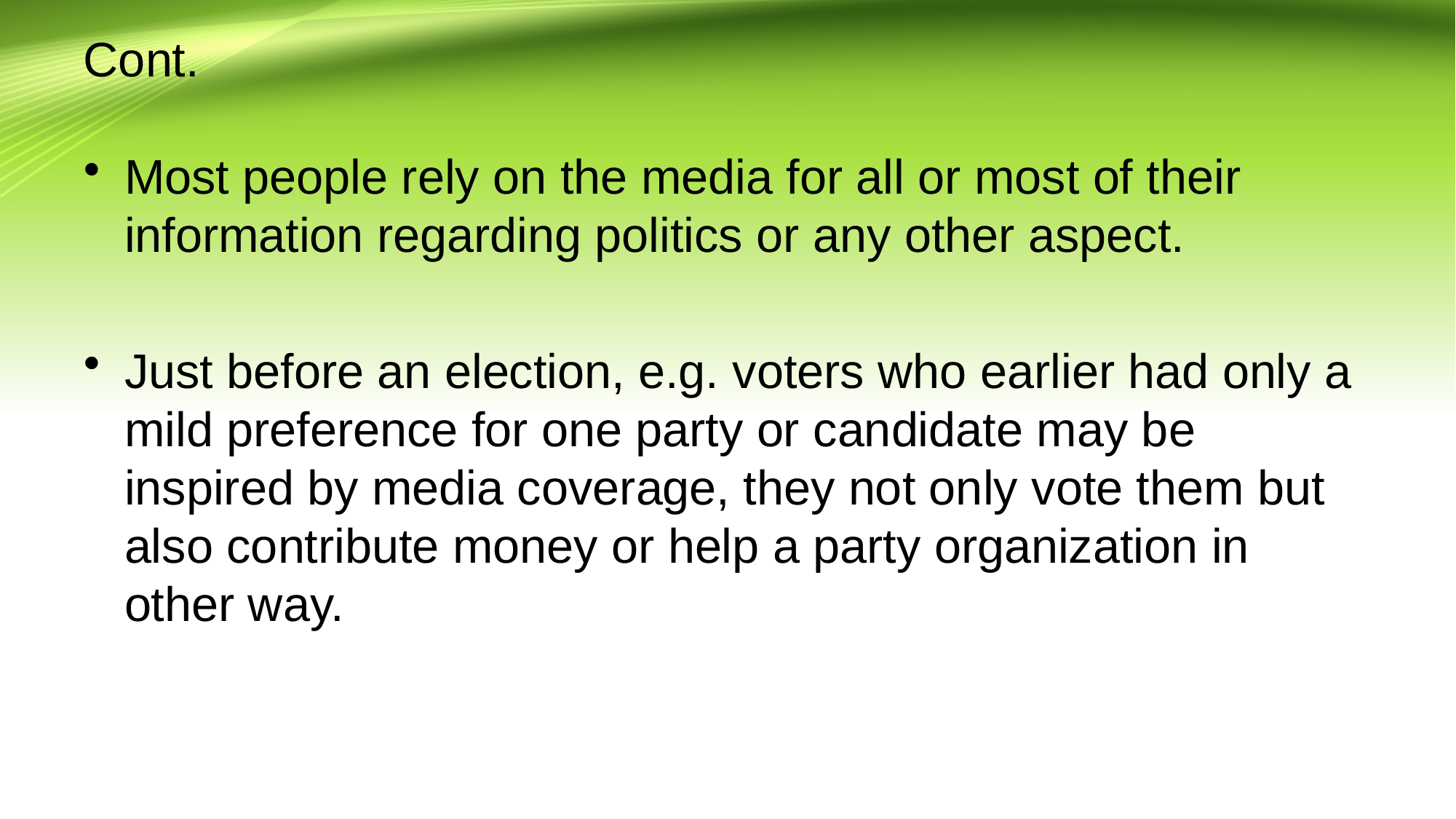

# Cont.
Most people rely on the media for all or most of their information regarding politics or any other aspect.

Just before an election, e.g. voters who earlier had only a mild preference for one party or candidate may be inspired by media coverage, they not only vote them but also contribute money or help a party organization in other way.